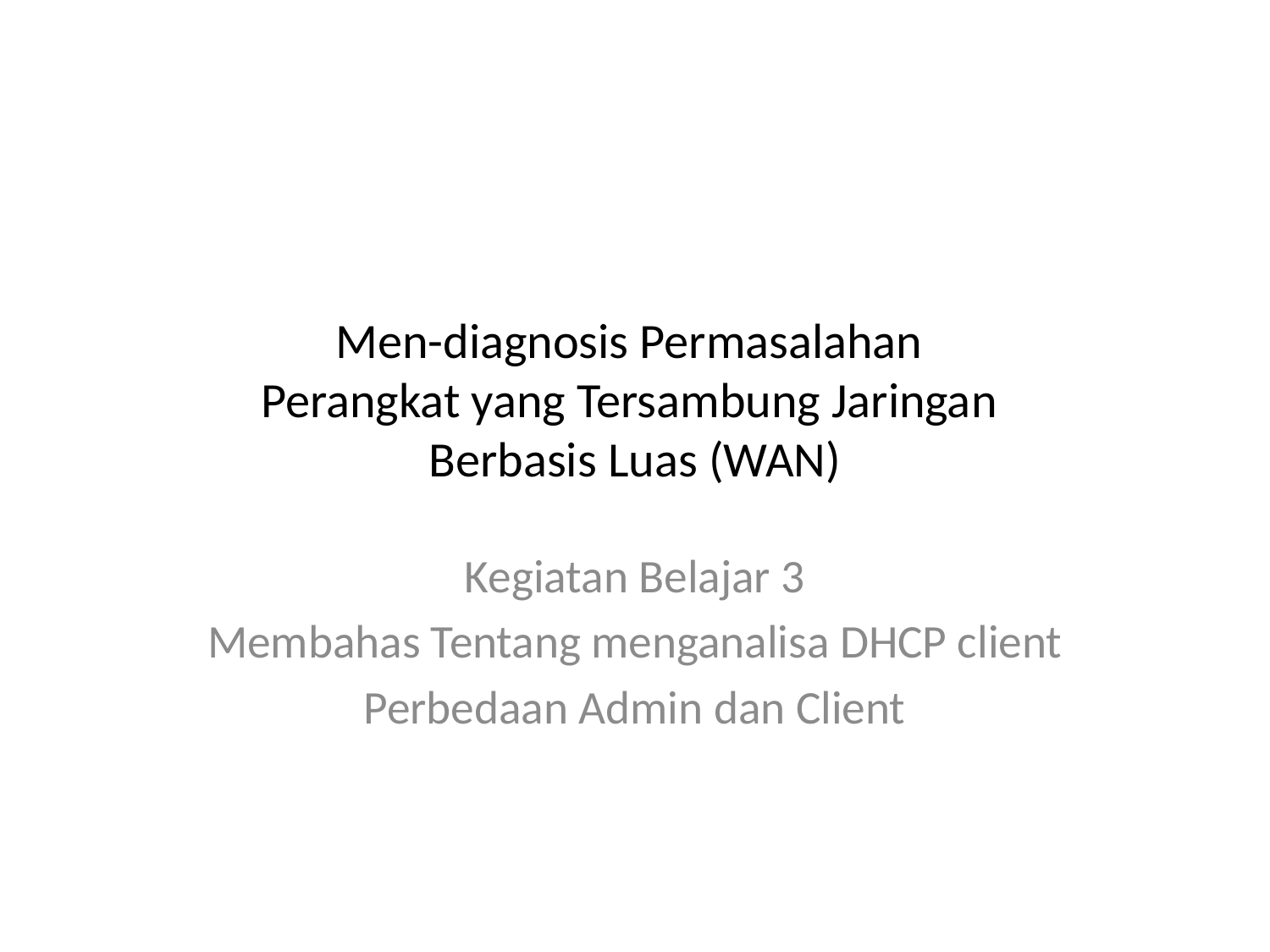

# Men-diagnosis Permasalahan Perangkat yang Tersambung Jaringan Berbasis Luas (WAN)
Kegiatan Belajar 3
Membahas Tentang menganalisa DHCP client
Perbedaan Admin dan Client